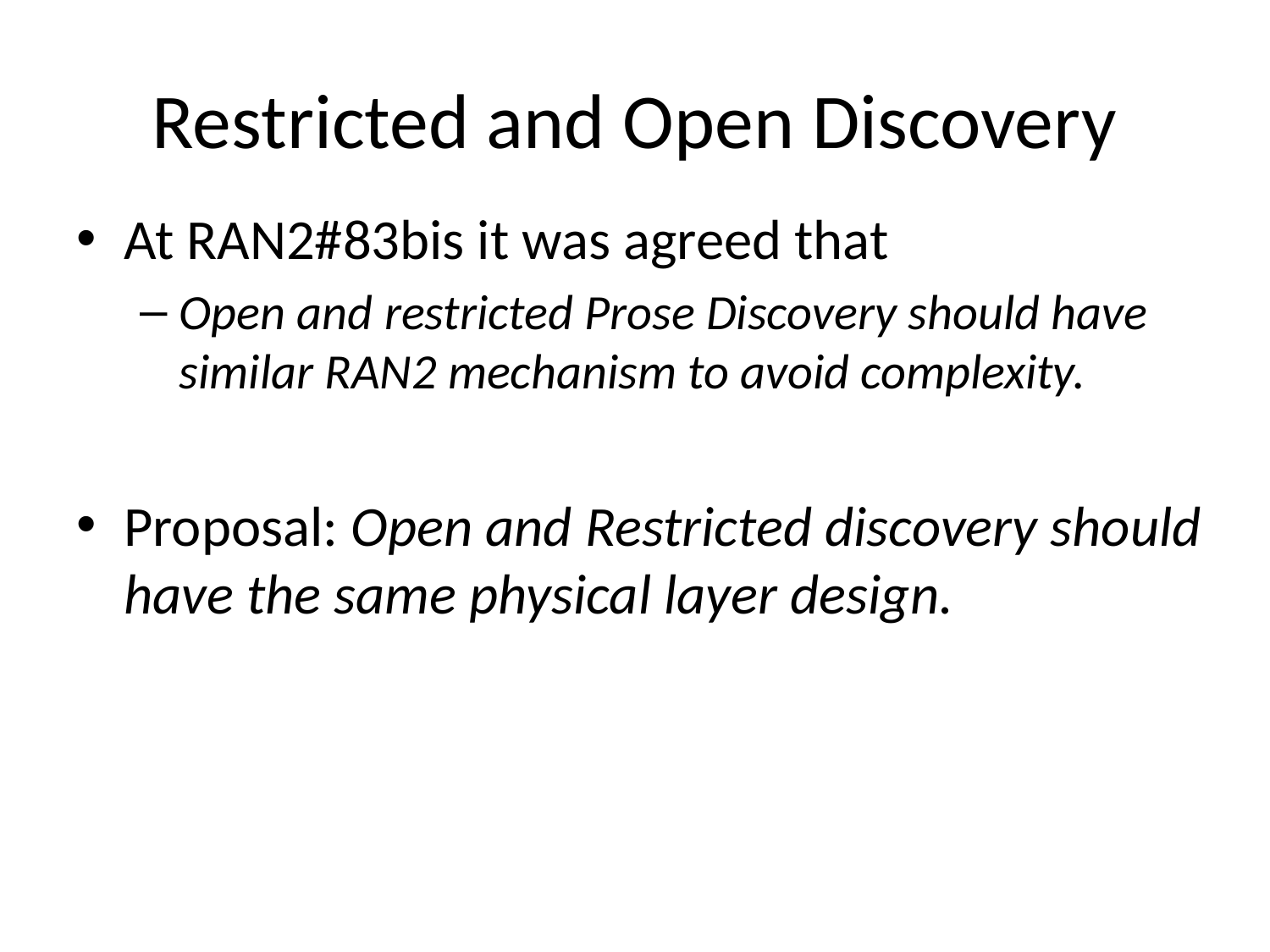

# Restricted and Open Discovery
At RAN2#83bis it was agreed that
Open and restricted Prose Discovery should have similar RAN2 mechanism to avoid complexity.

Proposal: Open and Restricted discovery should have the same physical layer design.